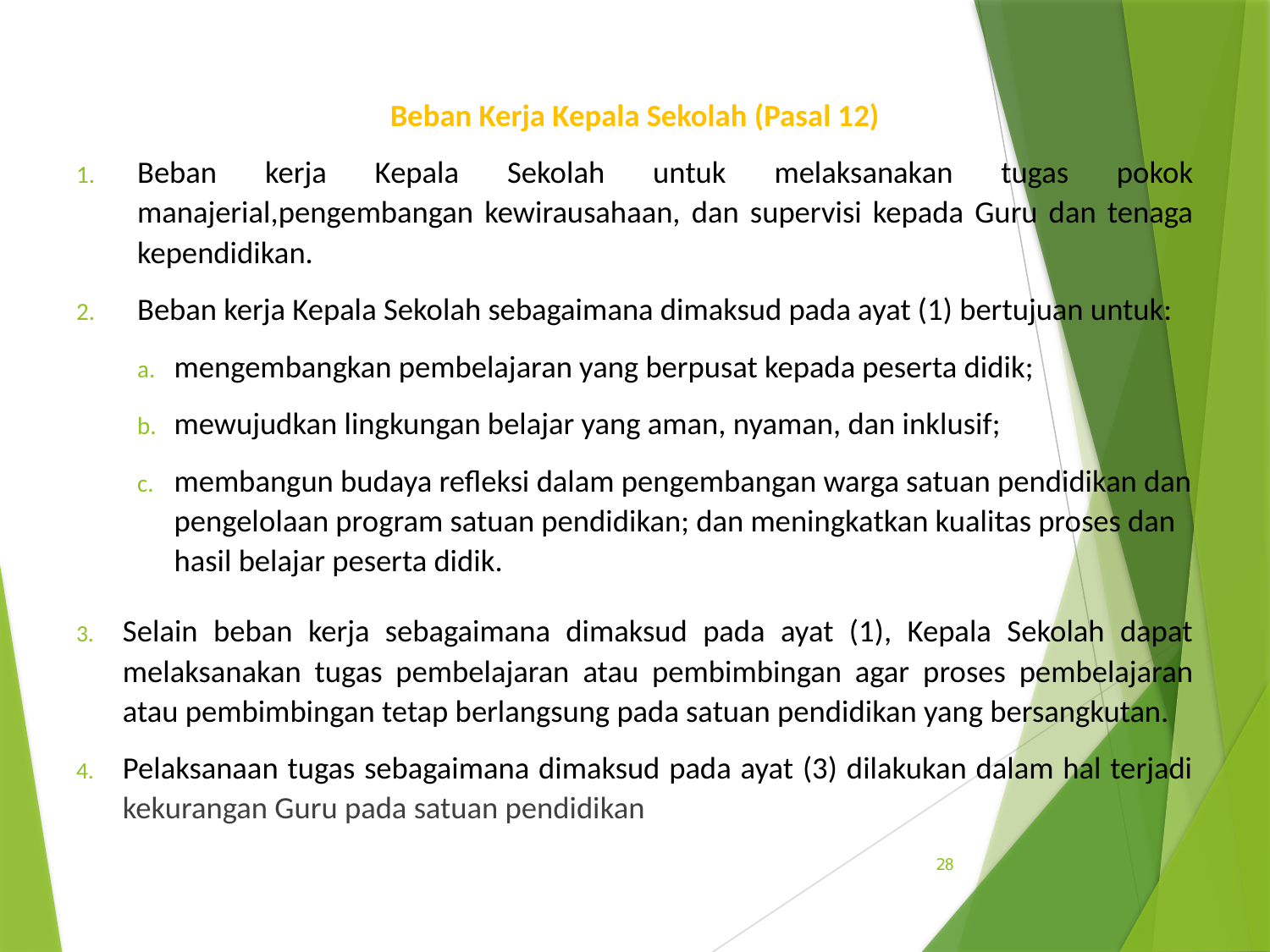

Beban Kerja Kepala Sekolah (Pasal 12)
Beban kerja Kepala Sekolah untuk melaksanakan tugas pokok manajerial,pengembangan kewirausahaan, dan supervisi kepada Guru dan tenaga kependidikan.
Beban kerja Kepala Sekolah sebagaimana dimaksud pada ayat (1) bertujuan untuk:
mengembangkan pembelajaran yang berpusat kepada peserta didik;
mewujudkan lingkungan belajar yang aman, nyaman, dan inklusif;
membangun budaya refleksi dalam pengembangan warga satuan pendidikan dan pengelolaan program satuan pendidikan; dan meningkatkan kualitas proses dan hasil belajar peserta didik.
Selain beban kerja sebagaimana dimaksud pada ayat (1), Kepala Sekolah dapat melaksanakan tugas pembelajaran atau pembimbingan agar proses pembelajaran atau pembimbingan tetap berlangsung pada satuan pendidikan yang bersangkutan.
Pelaksanaan tugas sebagaimana dimaksud pada ayat (3) dilakukan dalam hal terjadi kekurangan Guru pada satuan pendidikan
28